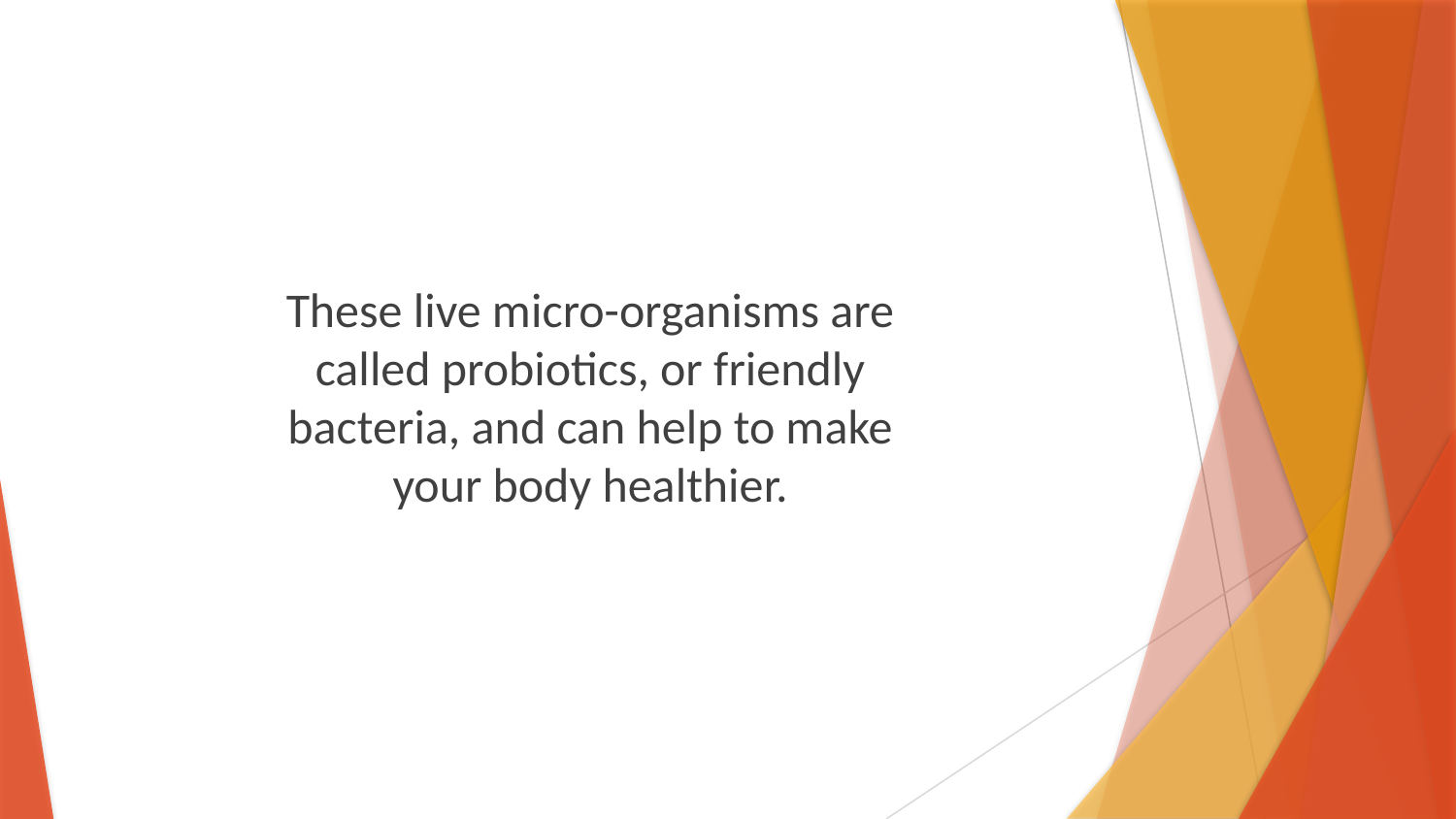

These live micro-organisms are called probiotics, or friendly bacteria, and can help to make your body healthier.